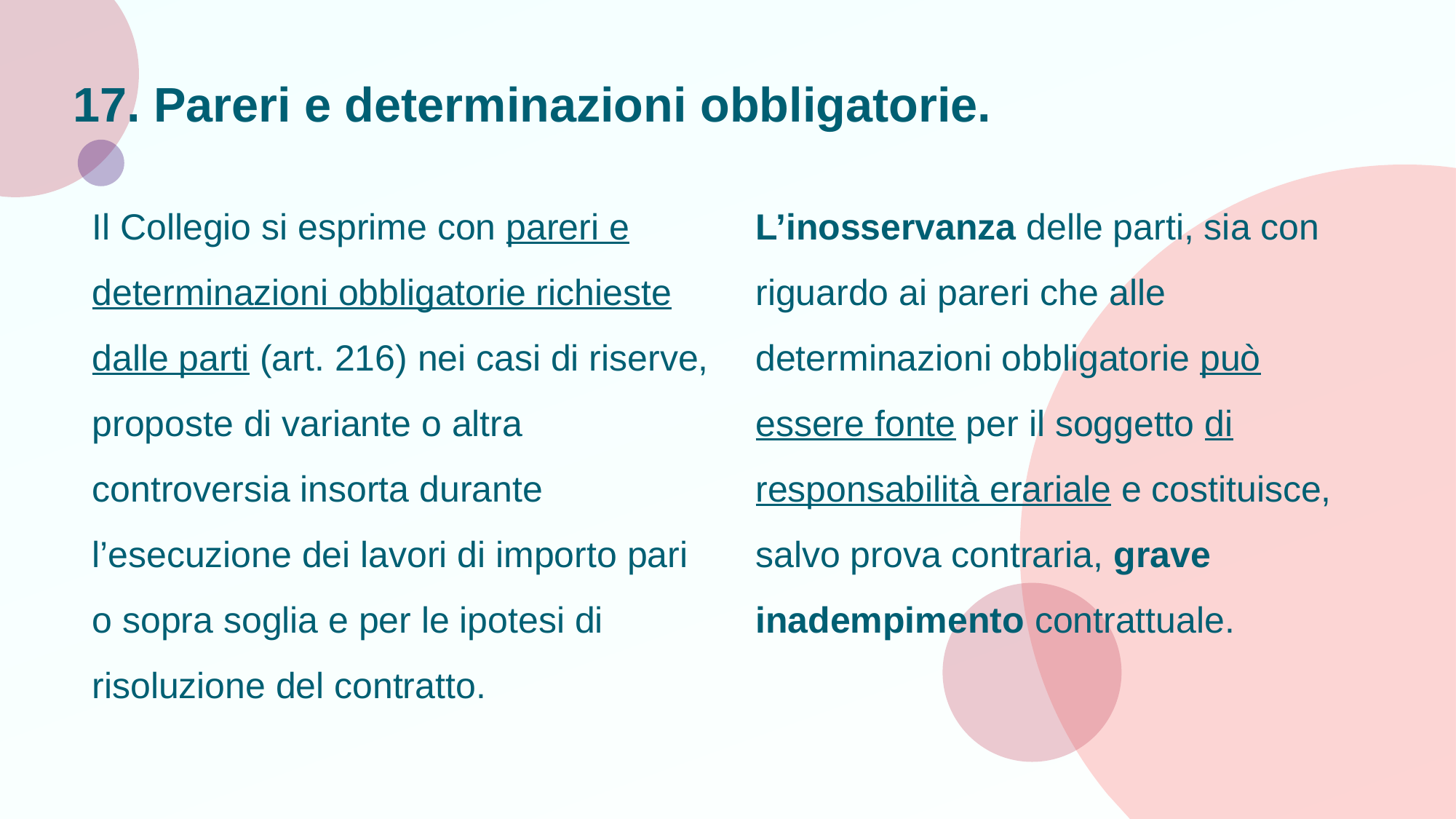

# 17. Pareri e determinazioni obbligatorie.
Il Collegio si esprime con pareri e determinazioni obbligatorie richieste dalle parti (art. 216) nei casi di riserve, proposte di variante o altra controversia insorta durante l’esecuzione dei lavori di importo pari o sopra soglia e per le ipotesi di risoluzione del contratto.
L’inosservanza delle parti, sia con riguardo ai pareri che alle determinazioni obbligatorie può essere fonte per il soggetto di responsabilità erariale e costituisce, salvo prova contraria, grave inadempimento contrattuale.